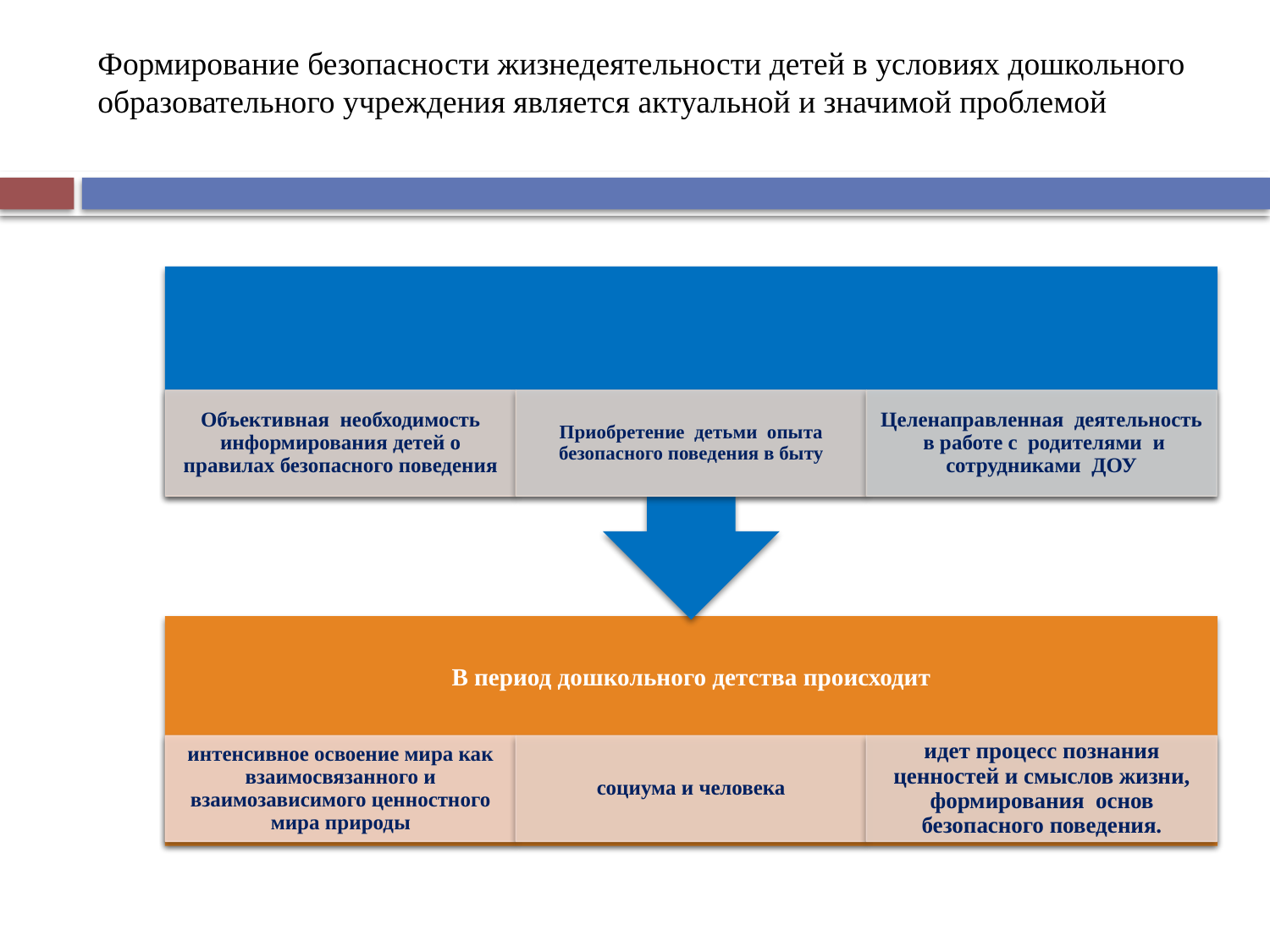

# Формирование безопасности жизнедеятельности детей в условиях дошкольного образовательного учреждения является актуальной и значимой проблемой
В период дошкольного детства происходит
интенсивное освоение мира как взаимосвязанного и взаимозависимого ценностного мира природы
социума и человека
идет процесс познания ценностей и смыслов жизни, формирования  основ безопасного поведения.

Объективная  необходимость информирования детей о правилах безопасного поведения
Приобретение  детьми  опыта безопасного поведения в быту
Целенаправленная  деятельность  в работе с  родителями  и сотрудниками  ДОУ